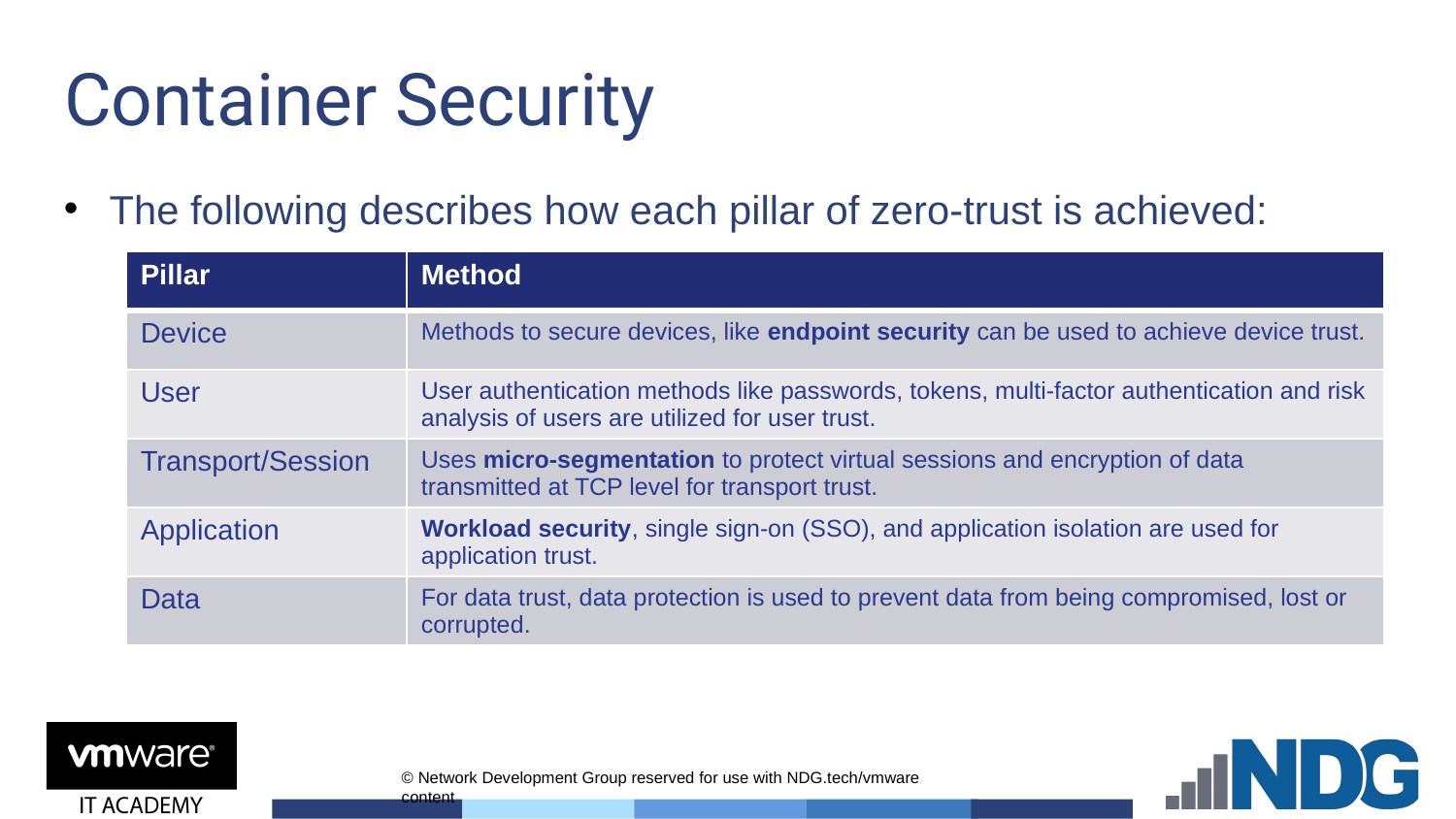

# Container Security
The following describes how each pillar of zero-trust is achieved:
| Pillar | Method |
| --- | --- |
| Device | Methods to secure devices, like endpoint security can be used to achieve device trust. |
| User | User authentication methods like passwords, tokens, multi-factor authentication and risk analysis of users are utilized for user trust. |
| Transport/Session | Uses micro-segmentation to protect virtual sessions and encryption of data transmitted at TCP level for transport trust. |
| Application | Workload security, single sign-on (SSO), and application isolation are used for application trust. |
| Data | For data trust, data protection is used to prevent data from being compromised, lost or corrupted. |